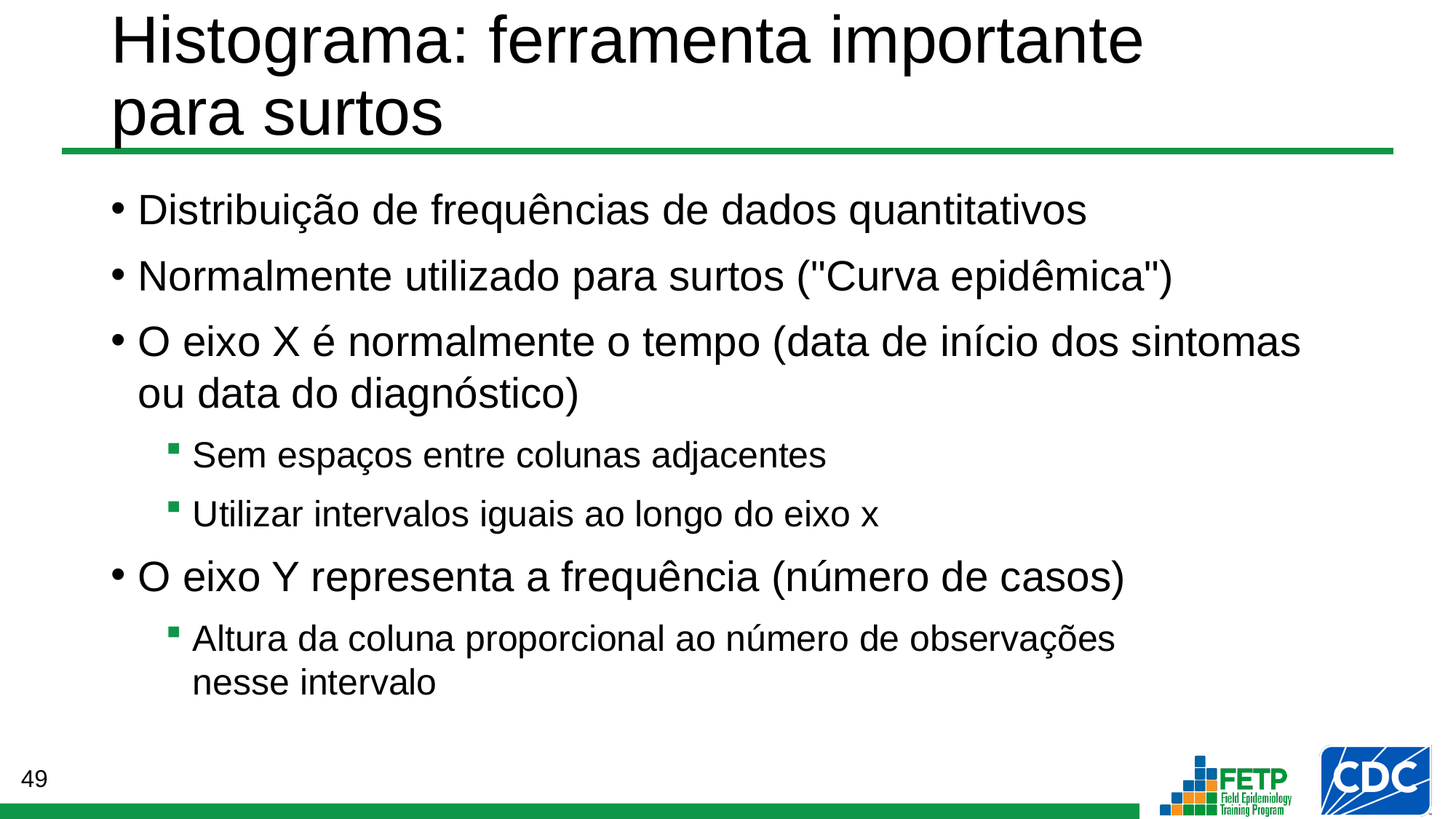

# Histograma: ferramenta importante para surtos
Distribuição de frequências de dados quantitativos
Normalmente utilizado para surtos ("Curva epidêmica")
O eixo X é normalmente o tempo (data de início dos sintomas ou data do diagnóstico)
Sem espaços entre colunas adjacentes
Utilizar intervalos iguais ao longo do eixo x
O eixo Y representa a frequência (número de casos)
Altura da coluna proporcional ao número de observações
nesse intervalo